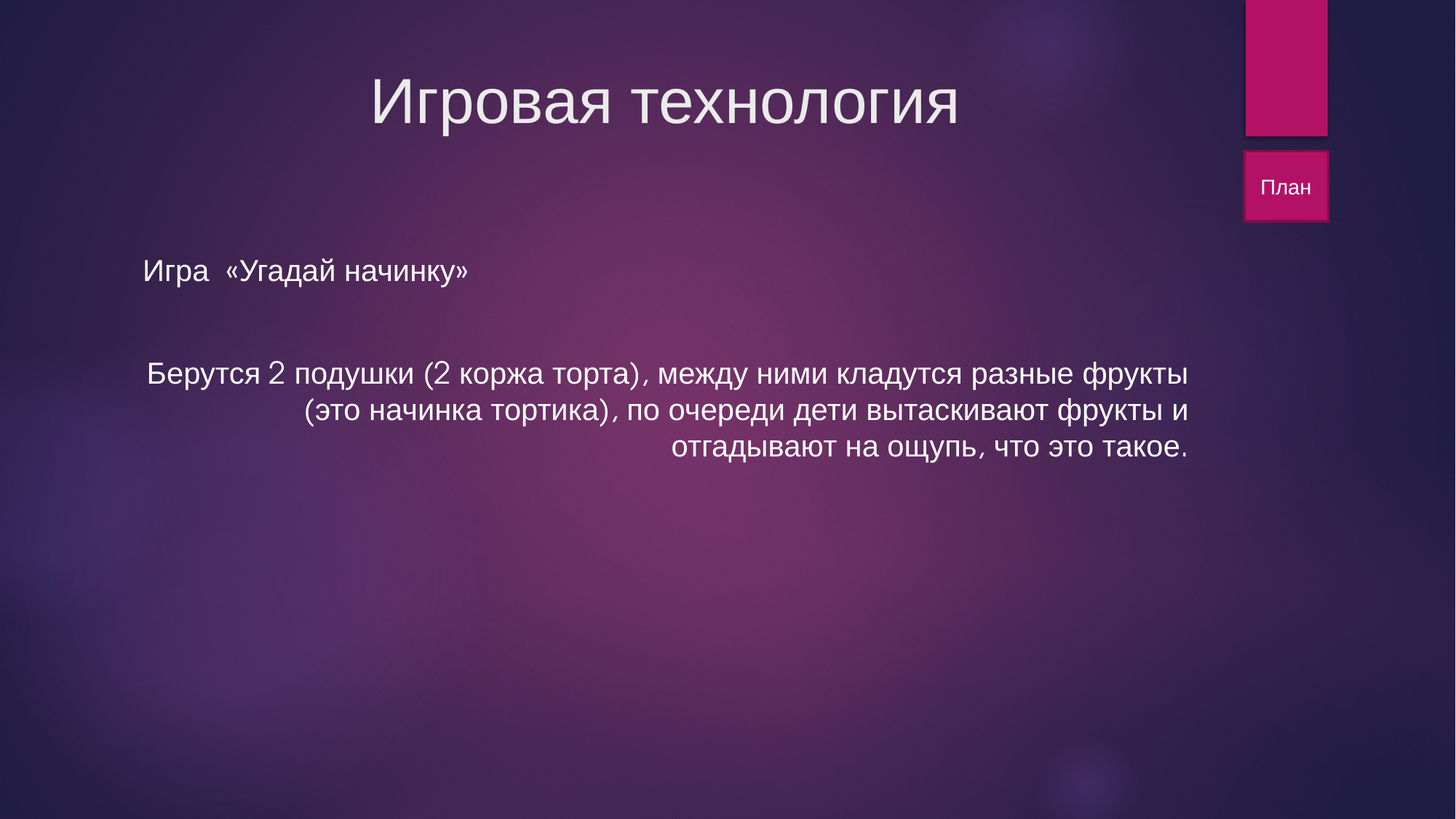

# Игровая технология
План
Игра  «Угадай начинку»

Берутся 2 подушки (2 коржа торта), между ними кладутся разные фрукты (это начинка тортика), по очереди дети вытаскивают фрукты и отгадывают на ощупь, что это такое.